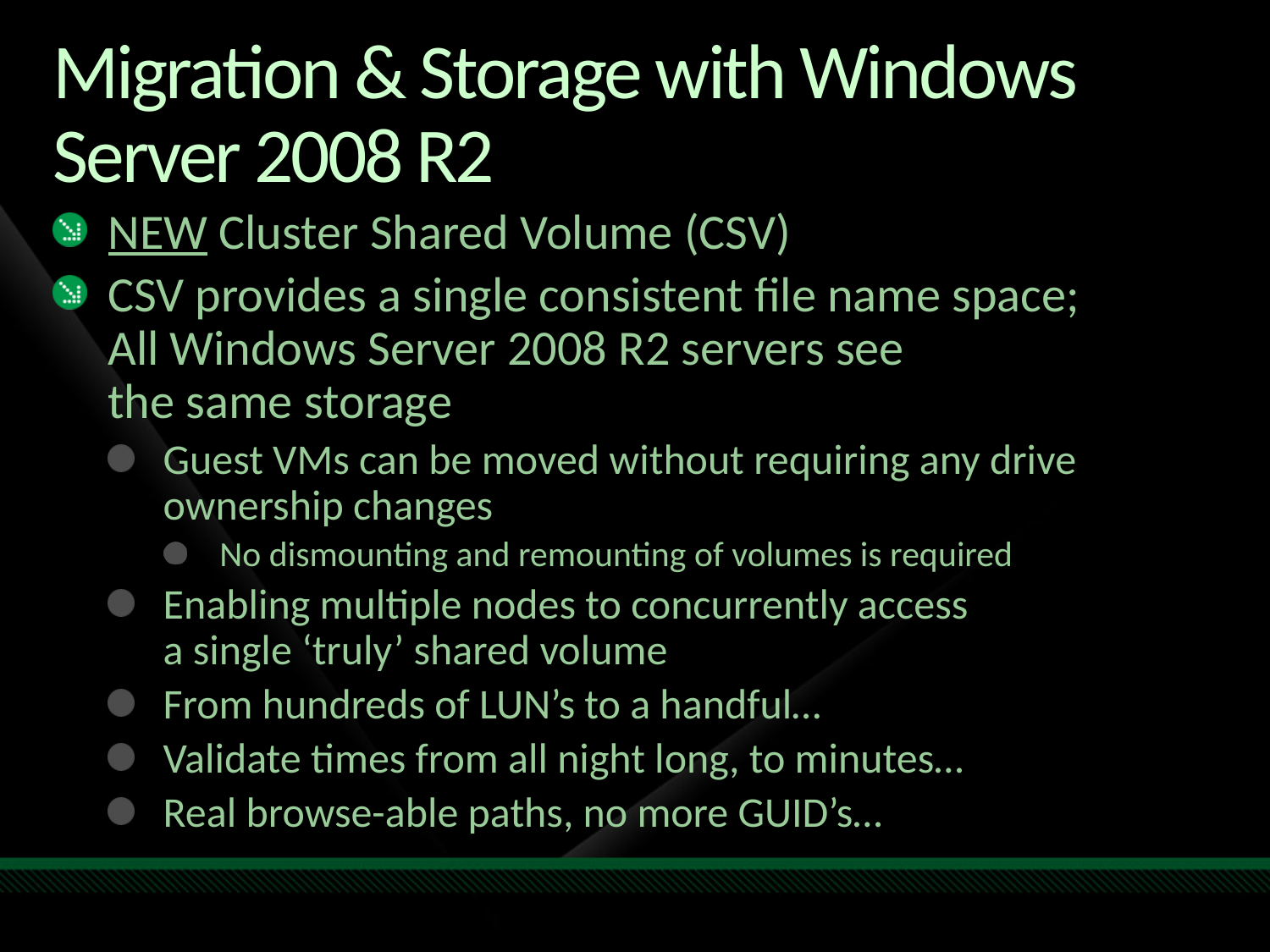

# Migration & Storage with Windows Server 2008 R2
NEW Cluster Shared Volume (CSV)
CSV provides a single consistent file name space;
All Windows Server 2008 R2 servers see
the same storage
Guest VMs can be moved without requiring any drive ownership changes
No dismounting and remounting of volumes is required
Enabling multiple nodes to concurrently access
a single ‘truly’ shared volume
From hundreds of LUN’s to a handful…
Validate times from all night long, to minutes…
Real browse-able paths, no more GUID’s…